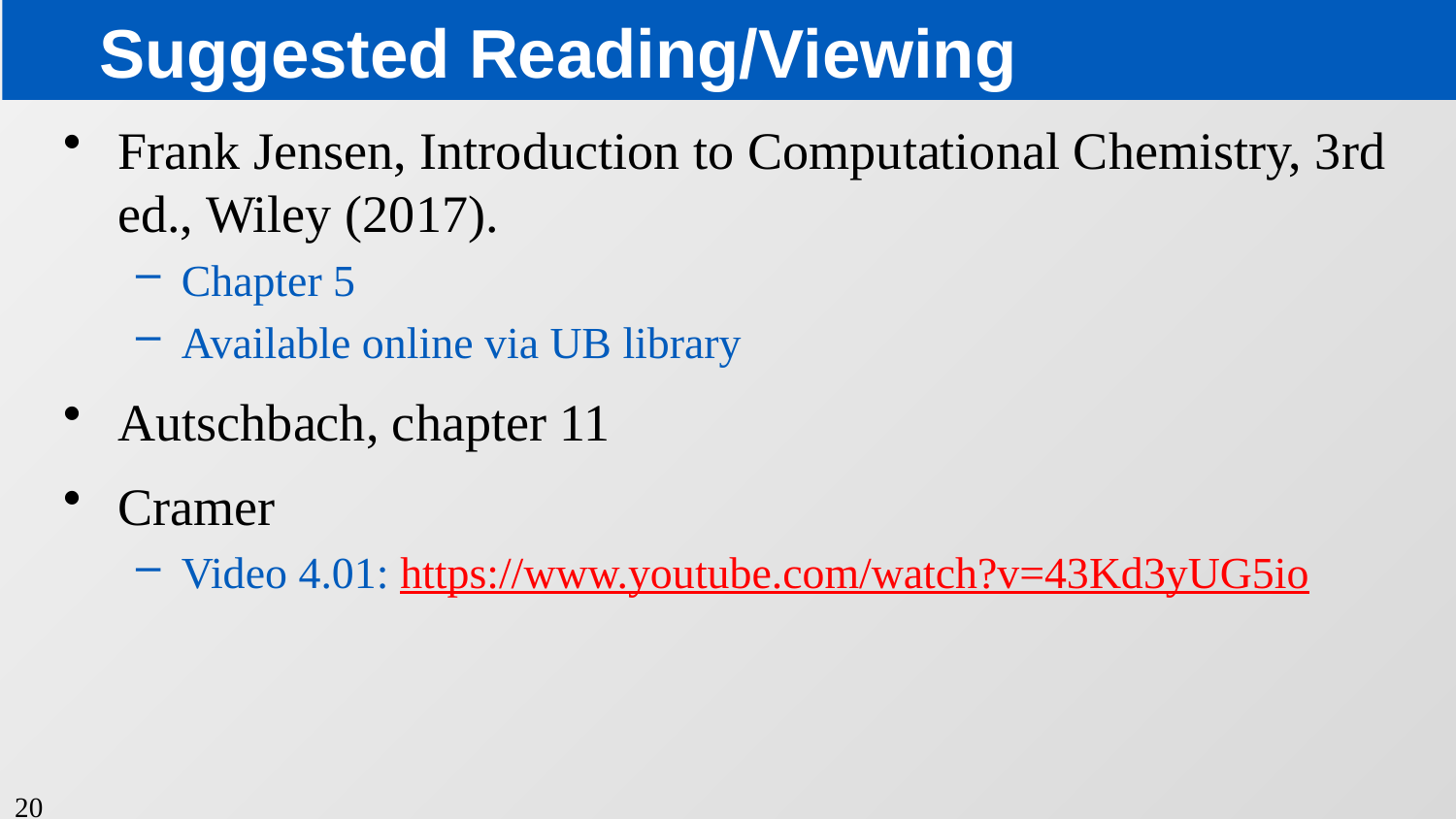

# Suggested Reading/Viewing
Frank Jensen, Introduction to Computational Chemistry, 3rd ed., Wiley (2017).
Chapter 5
Available online via UB library
Autschbach, chapter 11
Cramer
Video 4.01: https://www.youtube.com/watch?v=43Kd3yUG5io

20